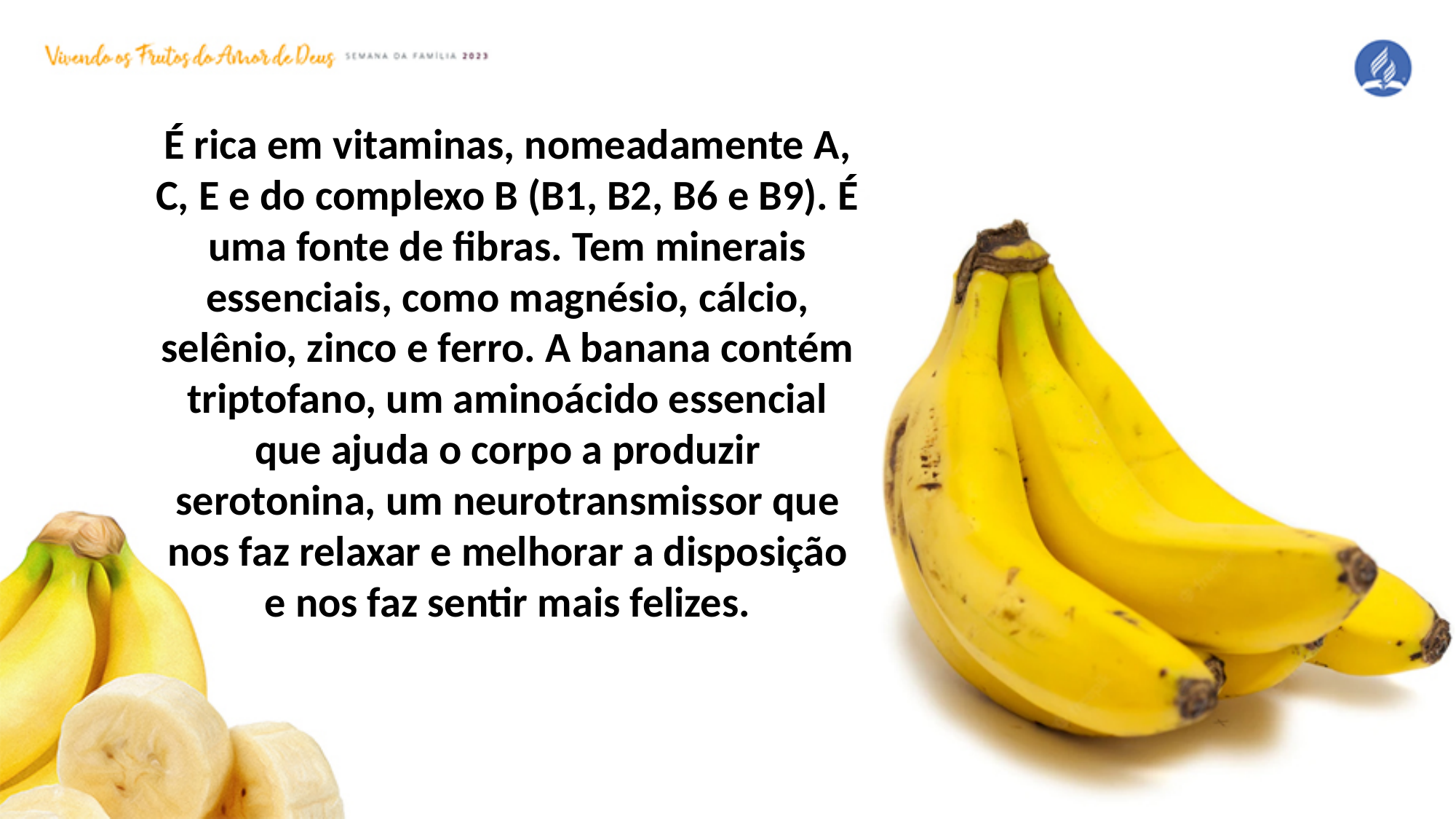

É rica em vitaminas, nomeadamente A, C, E e do complexo B (B1, B2, B6 e B9). É uma fonte de fibras. Tem minerais essenciais, como magnésio, cálcio, selênio, zinco e ferro. A banana contém triptofano, um aminoácido essencial que ajuda o corpo a produzir serotonina, um neurotransmissor que nos faz relaxar e melhorar a disposição e nos faz sentir mais felizes.